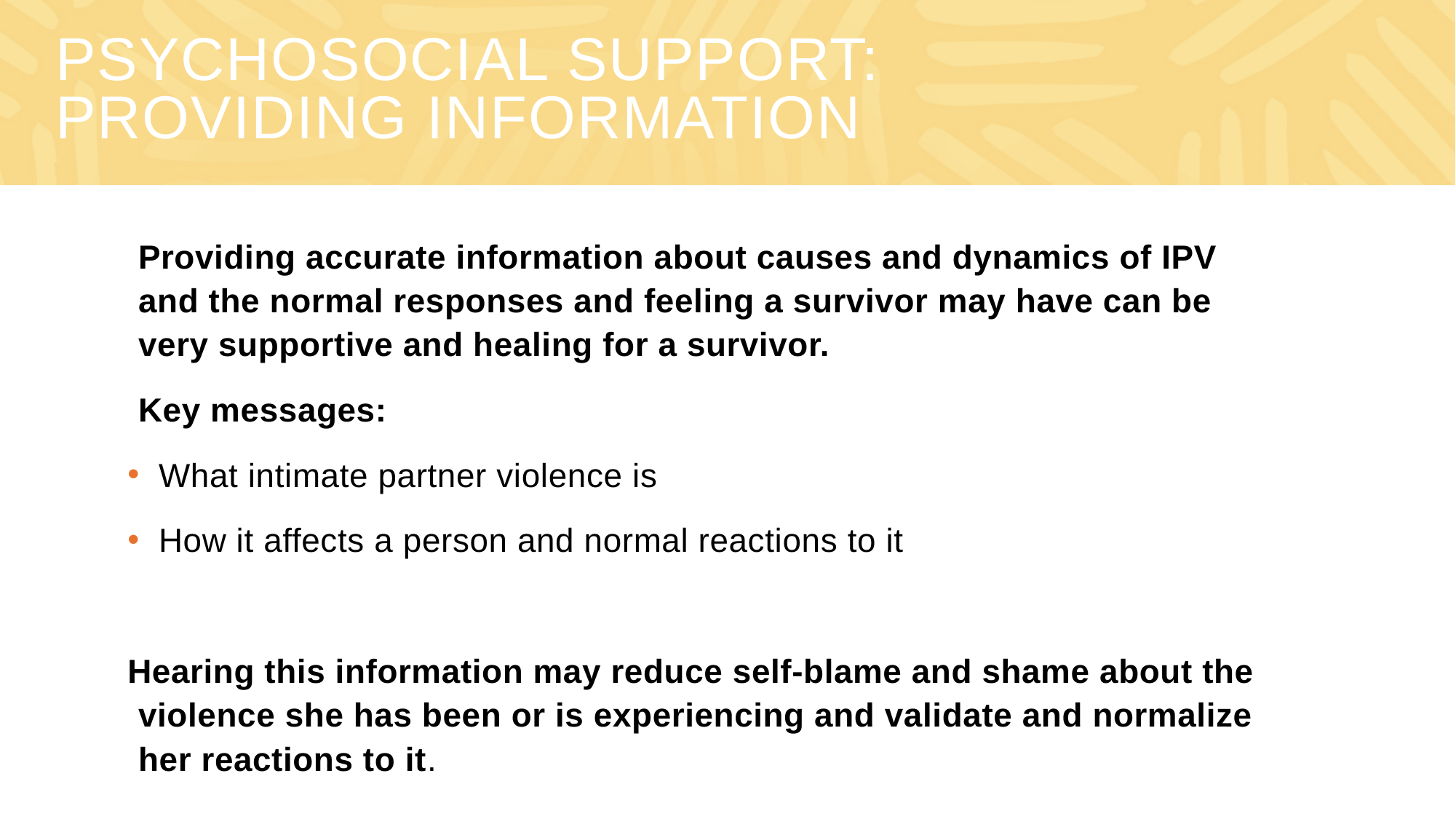

# PSYCHOSOCIAL SUPPORT: PROVIDING INFORMATION
Providing accurate information about causes and dynamics of IPV and the normal responses and feeling a survivor may have can be very supportive and healing for a survivor.
Key messages:
  What intimate partner violence is
  How it affects a person and normal reactions to it

Hearing this information may reduce self-blame and shame about the violence she has been or is experiencing and validate and normalize her reactions to it.